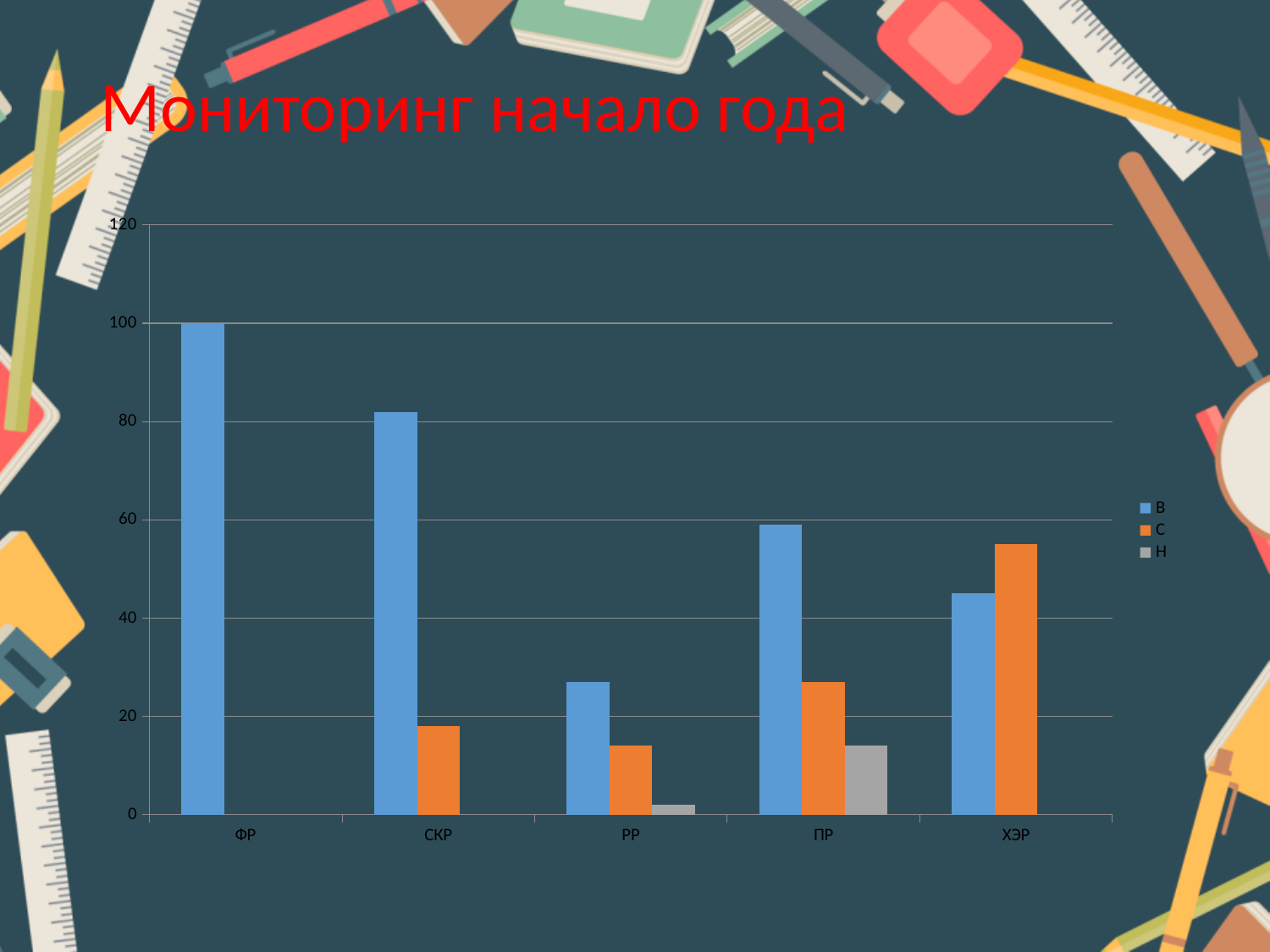

# Мониторинг начало года

### Chart

| Category | В | С | Н |
|---|---|---|---|
| ФР | 100.0 | None | None |
| СКР | 82.0 | 18.0 | None |
| РР | 27.0 | 14.0 | 2.0 |
| ПР | 59.0 | 27.0 | 14.0 |
| ХЭР | 45.0 | 55.0 | None |